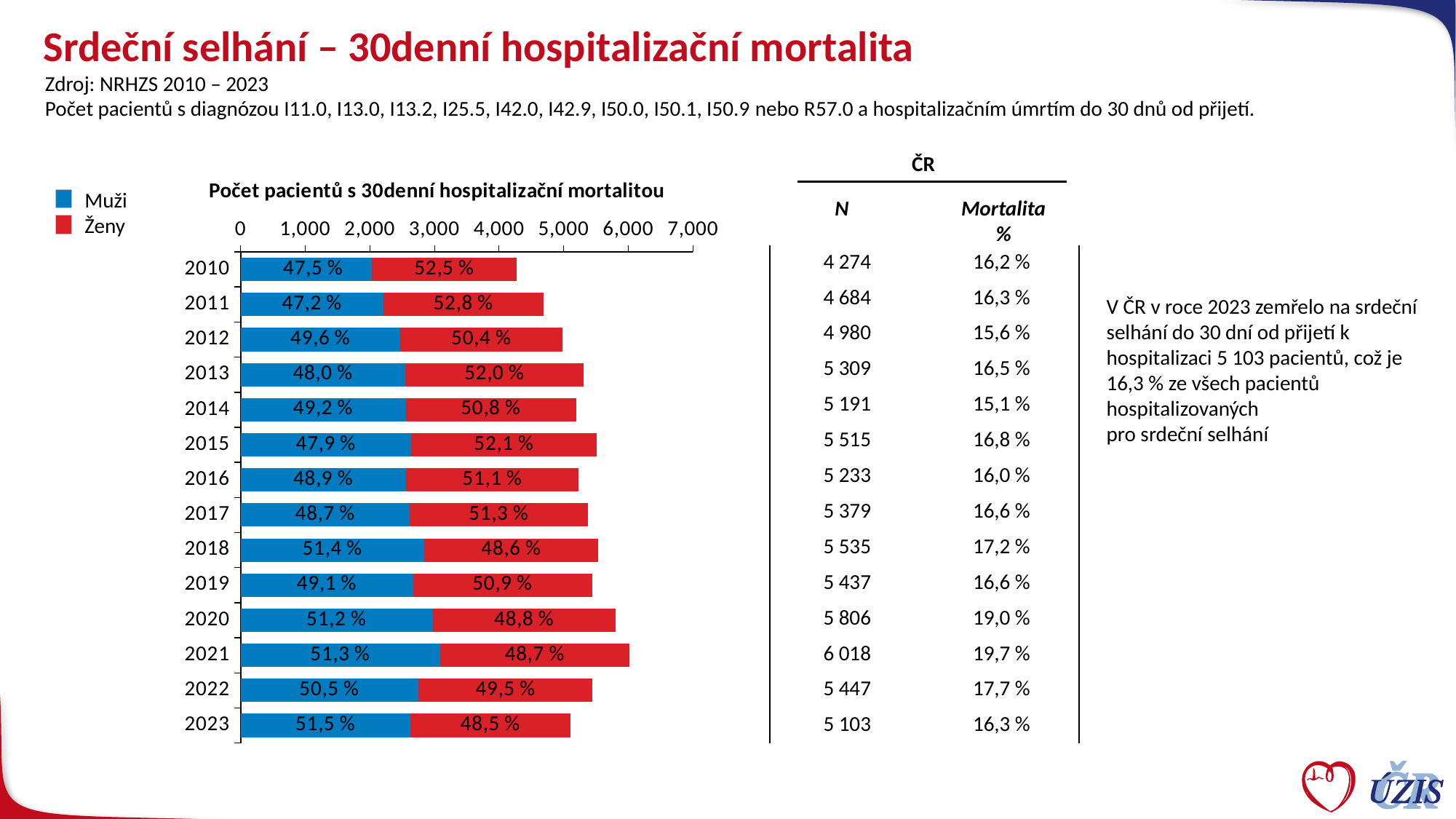

# Srdeční selhání – 30denní hospitalizační mortalita
Zdroj: NRHZS 2010 – 2023
Počet pacientů s diagnózou I11.0, I13.0, I13.2, I25.5, I42.0, I42.9, I50.0, I50.1, I50.9 nebo R57.0 a hospitalizačním úmrtím do 30 dnů od přijetí.
ČR

### Chart

| Category | muži | ženy |
|---|---|---|
| 2010 | 2031.0 | 2243.0 |
| 2011 | 2213.0 | 2471.0 |
| 2012 | 2472.0 | 2508.0 |
| 2013 | 2549.0 | 2760.0 |
| 2014 | 2555.0 | 2636.0 |
| 2015 | 2641.0 | 2874.0 |
| 2016 | 2561.0 | 2672.0 |
| 2017 | 2617.0 | 2762.0 |
| 2018 | 2845.0 | 2690.0 |
| 2019 | 2669.0 | 2768.0 |
| 2020 | 2972.0 | 2834.0 |
| 2021 | 3089.0 | 2929.0 |
| 2022 | 2752.0 | 2695.0 |
| 2023 | 2630.0 | 2473.0 |
Muži
Ženy

N
Mortalita
%
| 4 274 | 16,2 % |
| --- | --- |
| 4 684 | 16,3 % |
| 4 980 | 15,6 % |
| 5 309 | 16,5 % |
| 5 191 | 15,1 % |
| 5 515 | 16,8 % |
| 5 233 | 16,0 % |
| 5 379 | 16,6 % |
| 5 535 | 17,2 % |
| 5 437 | 16,6 % |
| 5 806 | 19,0 % |
| 6 018 | 19,7 % |
| 5 447 | 17,7 % |
| 5 103 | 16,3 % |
V ČR v roce 2023 zemřelo na srdeční selhání do 30 dní od přijetí k hospitalizaci 5 103 pacientů, což je 16,3 % ze všech pacientů hospitalizovaných
pro srdeční selhání